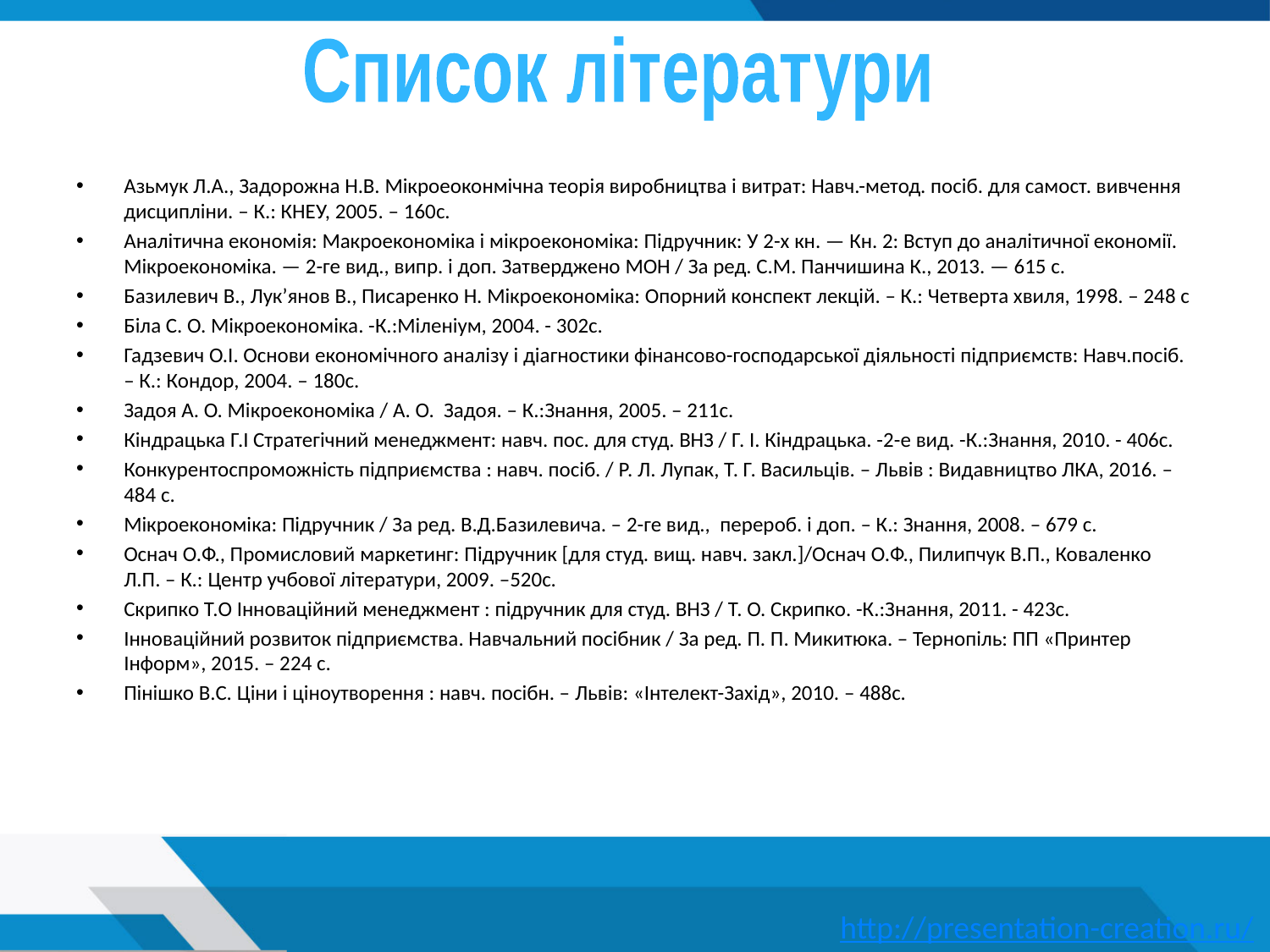

Список літератури
Азьмук Л.А., Задорожна Н.В. Мікроеоконмічна теорія виробництва і витрат: Навч.-метод. посіб. для самост. вивчення дисципліни. – К.: КНЕУ, 2005. – 160с.
Аналітична економія: Макроекономіка і мікроекономіка: Підручник: У 2-х кн. — Кн. 2: Вступ до аналітичної економії. Мікроекономіка. — 2-ге вид., випр. і доп. Затверджено МОН / За ред. С.М. Панчишина К., 2013. — 615 с.
Базилевич В., Лук’янов В., Писаренко Н. Мікроекономіка: Опорний конспект лекцій. – К.: Четверта хвиля, 1998. – 248 с
Біла С. О. Мікроекономіка. -К.:Міленіум, 2004. - 302c.
Гадзевич О.І. Основи економічного аналізу і діагностики фінансово-господарської діяльності підприємств: Навч.посіб. – К.: Кондор, 2004. – 180с.
Задоя А. О. Мікроекономіка / А. О.  Задоя. – К.:Знання, 2005. – 211c.
Кіндрацька Г.І Стратегічний менеджмент: навч. пос. для студ. ВНЗ / Г. І. Кіндрацька. -2-е вид. -К.:Знання, 2010. - 406c.
Конкурентоспроможність підприємства : навч. посіб. / Р. Л. Лупак, Т. Г. Васильців. – Львів : Видавництво ЛКА, 2016. – 484 с.
Мікроекономіка: Підручник / За ред. В.Д.Базилевича. – 2-ге вид.,  перероб. і доп. – К.: Знання, 2008. – 679 с.
Оснач О.Ф., Промисловий маркетинг: Підручник [для студ. вищ. навч. закл.]/Оснач О.Ф., Пилипчук В.П., Коваленко Л.П. – К.: Центр учбової літератури, 2009. –520с.
Скрипко Т.О Інноваційний менеджмент : підручник для студ. ВНЗ / Т. О. Скрипко. -К.:Знання, 2011. - 423c.
Інноваційний розвиток підприємства. Навчальний посібник / За ред. П. П. Микитюка. – Тернопіль: ПП «Принтер Інформ», 2015. – 224 с.
Пінішко В.С. Ціни і ціноутворення : навч. посібн. – Львів: «Інтелект-Захід», 2010. – 488с.